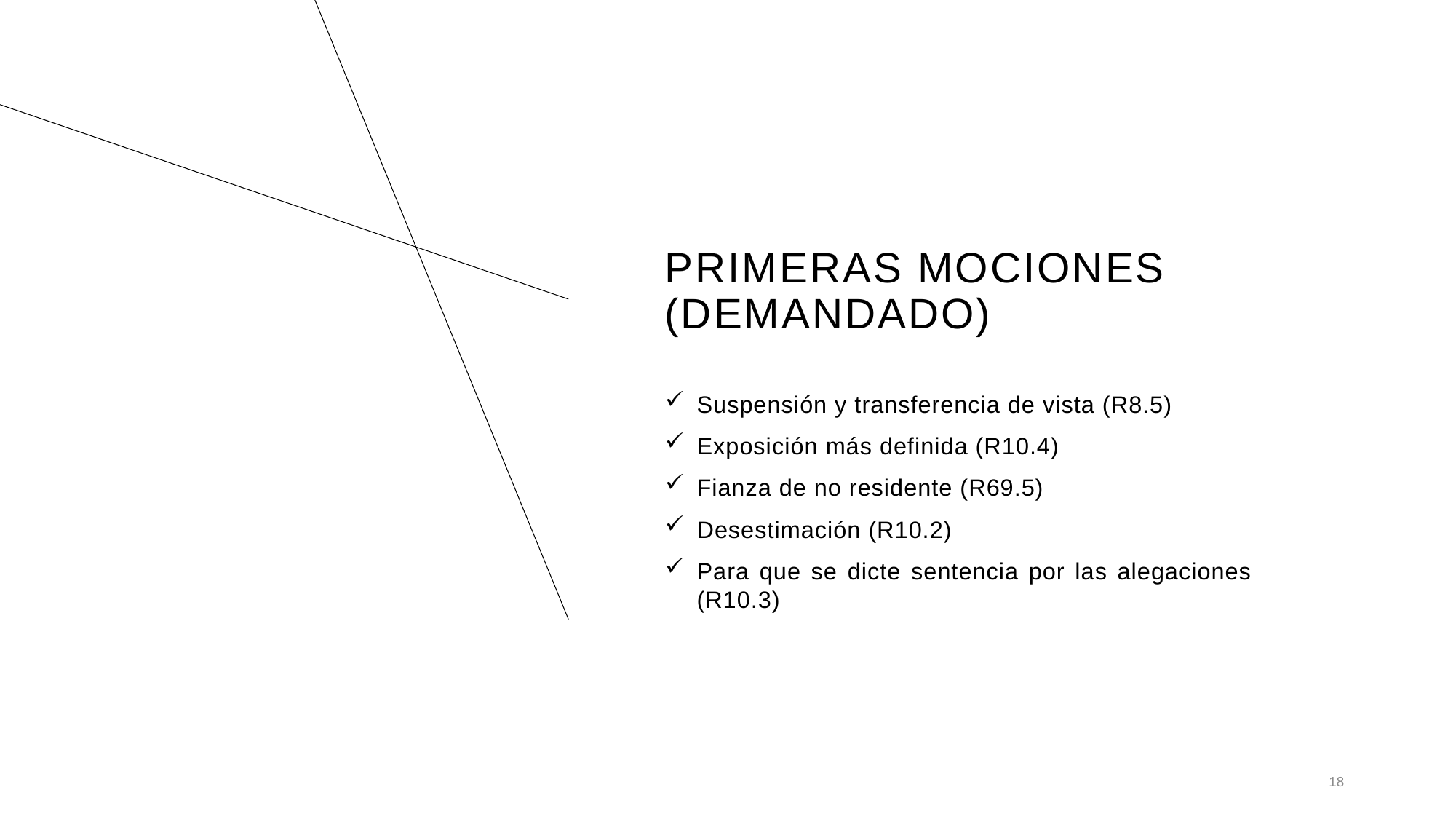

# Primeras mociones (Demandado)
Suspensión y transferencia de vista (R8.5)
Exposición más definida (R10.4)
Fianza de no residente (R69.5)
Desestimación (R10.2)
Para que se dicte sentencia por las alegaciones (R10.3)

18